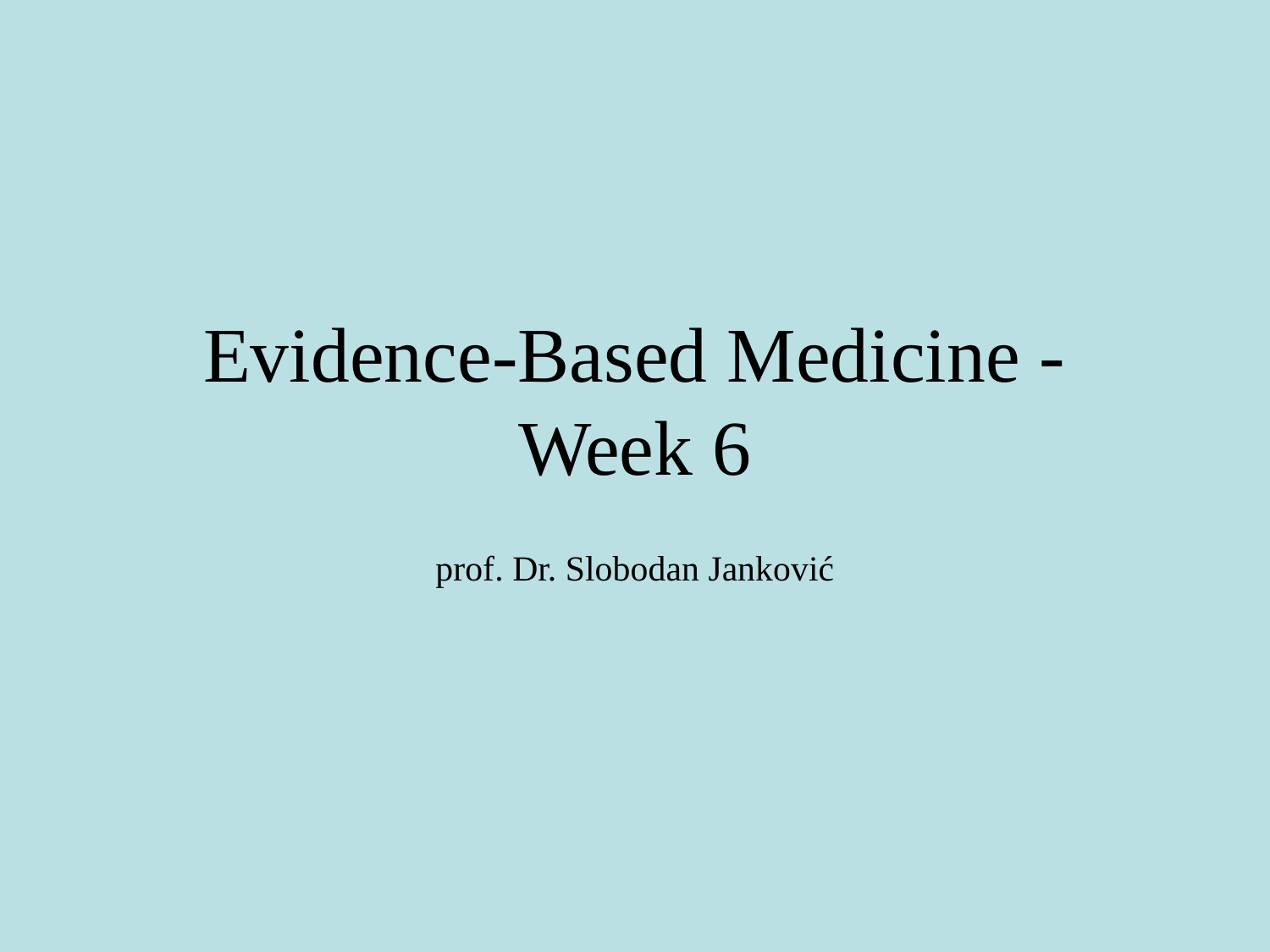

# Evidence-Based Medicine - Week 6
prof. Dr. Slobodan Janković